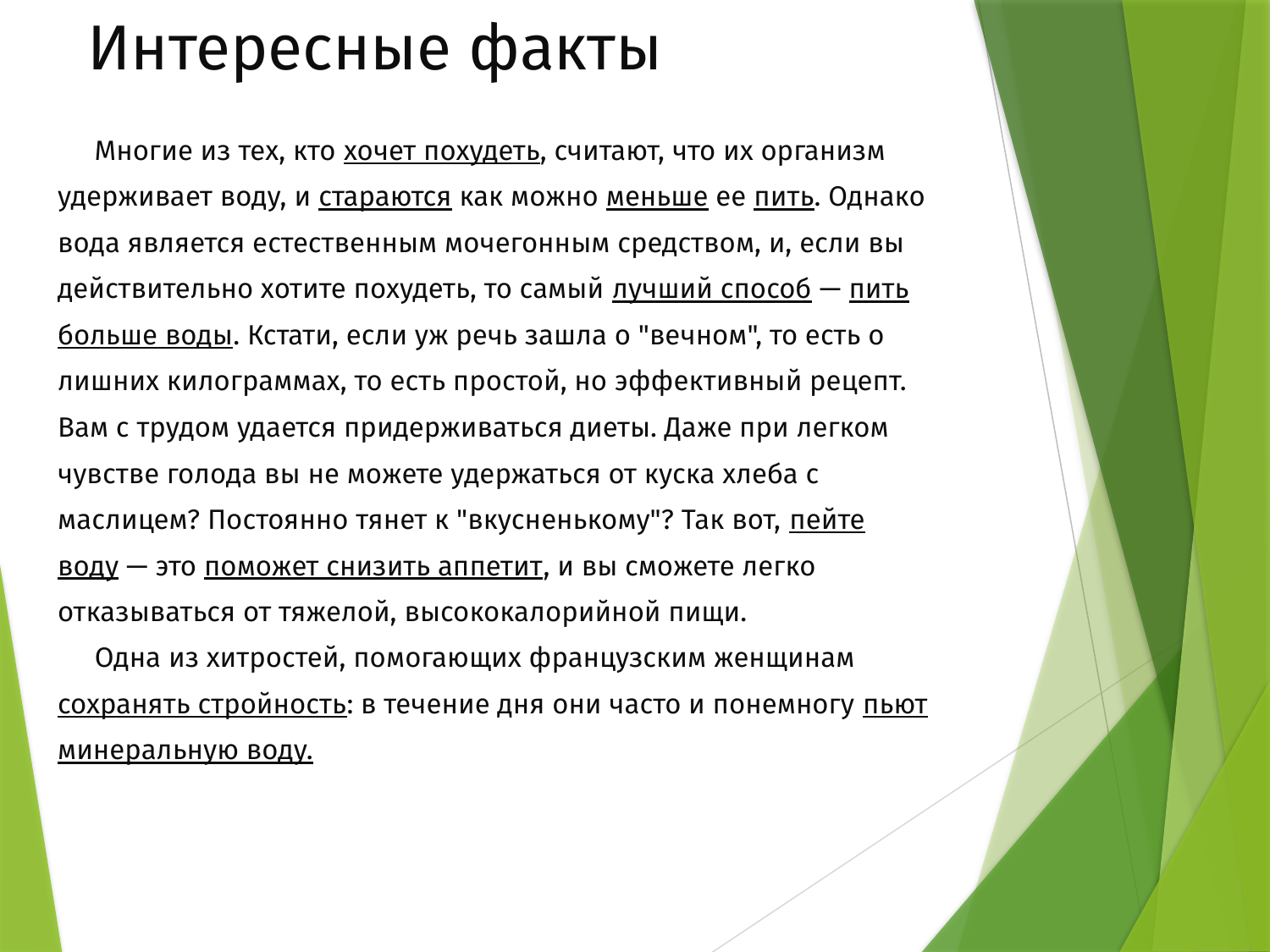

# Интересные факты
      Многие из тех, кто хочет похудеть, считают, что их организм
удерживает воду, и стараются как можно меньше ее пить. Однако
вода является естественным мочегонным средством, и, если вы
действительно хотите похудеть, то самый лучший способ — пить
больше воды. Кстати, если уж речь зашла о "вечном", то есть о
лишних килограммах, то есть простой, но эффективный рецепт.
Вам с трудом удается придерживаться диеты. Даже при легком
чувстве голода вы не можете удержаться от куска хлеба с
маслицем? Постоянно тянет к "вкусненькому"? Так вот, пейте
воду — это поможет снизить аппетит, и вы сможете легко
отказываться от тяжелой, высококалорийной пищи.
     Одна из хитростей, помогающих французским женщинам
сохранять стройность: в течение дня они часто и понемногу пьют
минеральную воду.